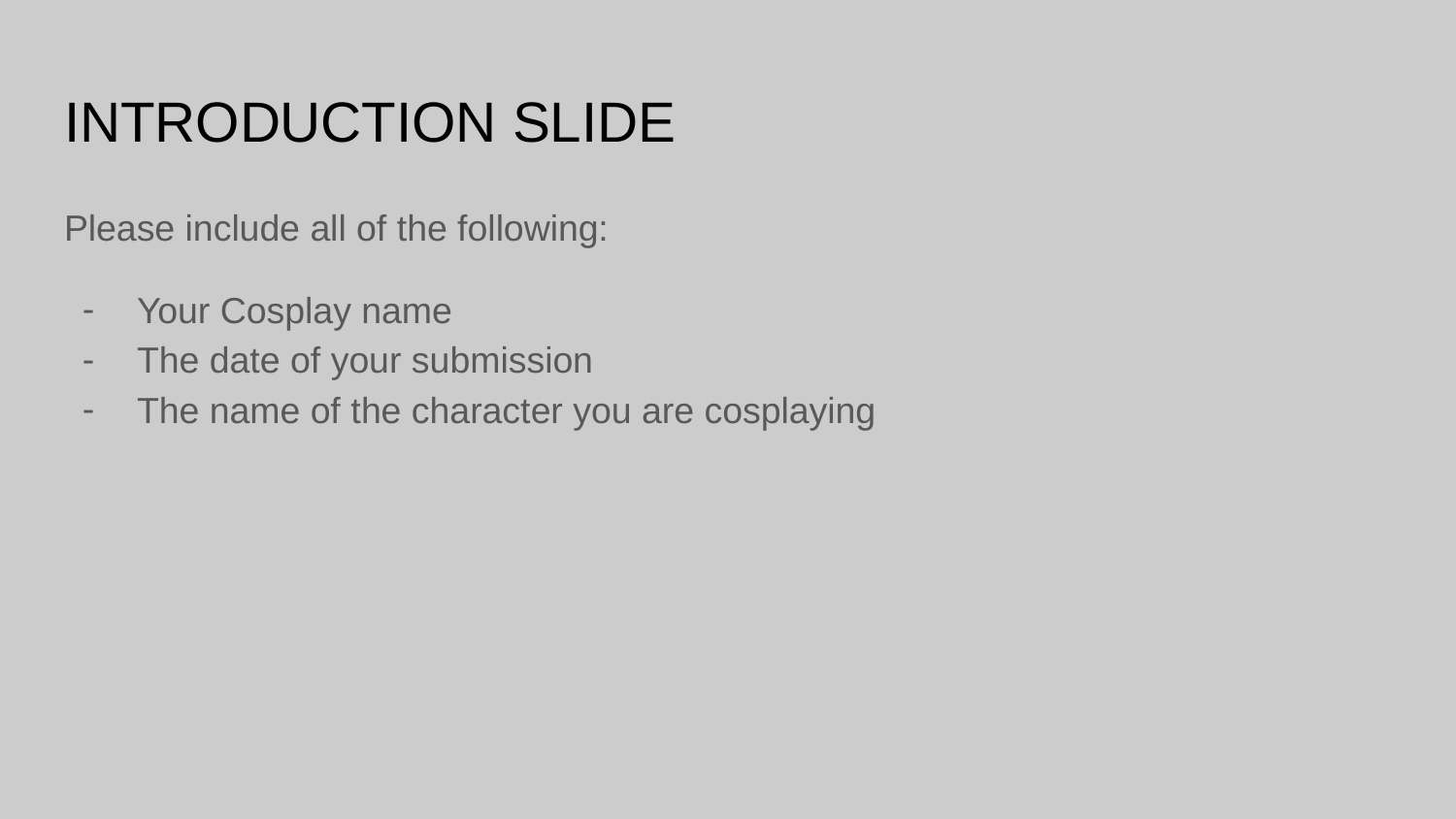

# INTRODUCTION SLIDE
Please include all of the following:
Your Cosplay name
The date of your submission
The name of the character you are cosplaying